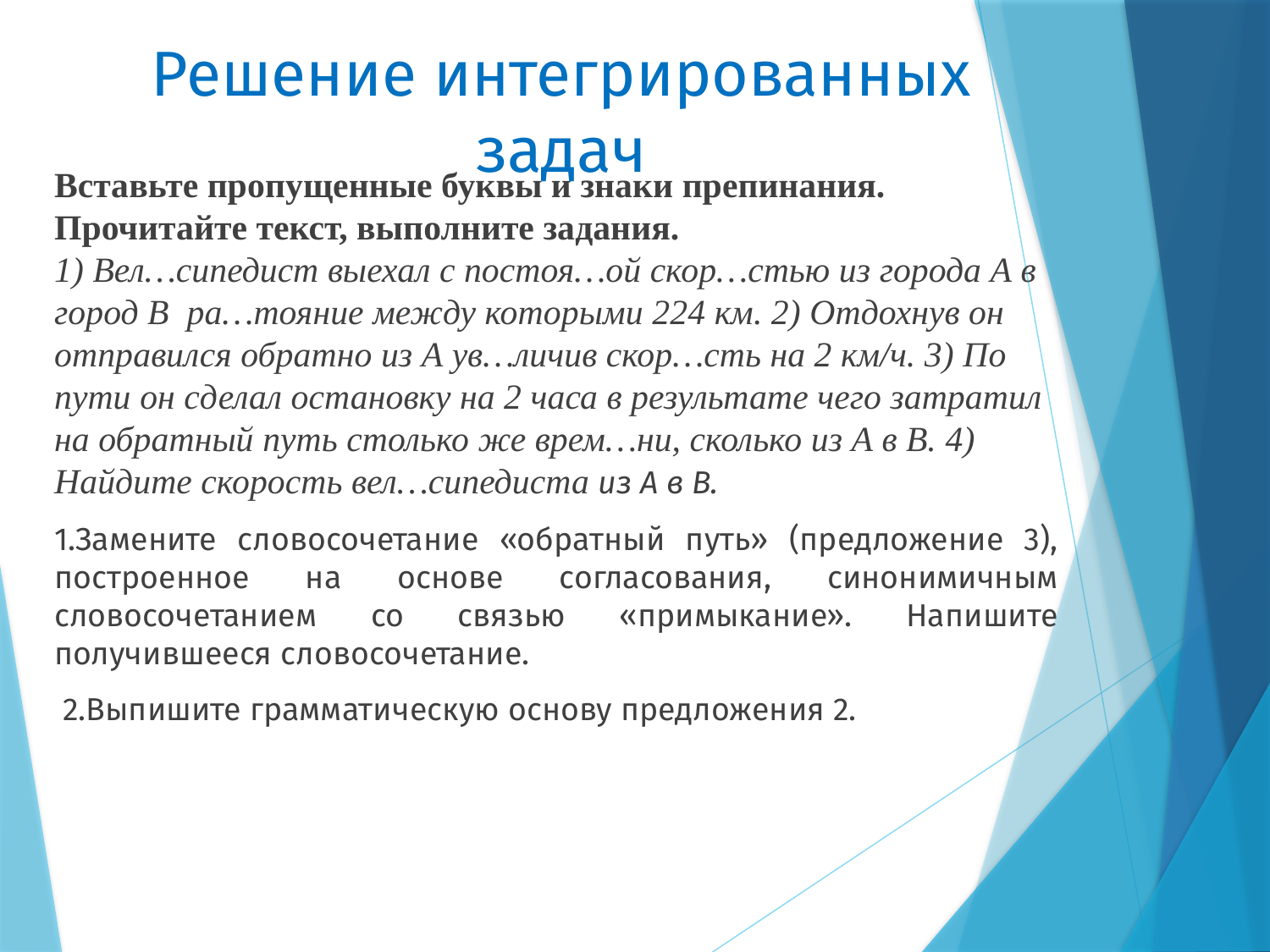

# Решение интегрированных задач
Вставьте пропущенные буквы и знаки препинания. Прочитайте текст, выполните задания.
1) Вел…сипедист выехал с постоя…ой скор…стью из города А в город B  ра…тояние между которыми 224 км. 2) Отдохнув он отправился обратно из А ув…личив скор…сть на 2 км/ч. 3) По пути он сделал остановку на 2 часа в результате чего затратил на обратный путь столько же врем…ни, сколько из А в В. 4) Найдите скорость вел…сипедиста из А в В.
1.Замените словосочетание «обратный путь» (предложение 3), построенное на основе согласования, синонимичным словосочетанием со связью «примыкание». Напишите получившееся словосочетание.
 2.Выпишите грамматическую основу предложения 2.